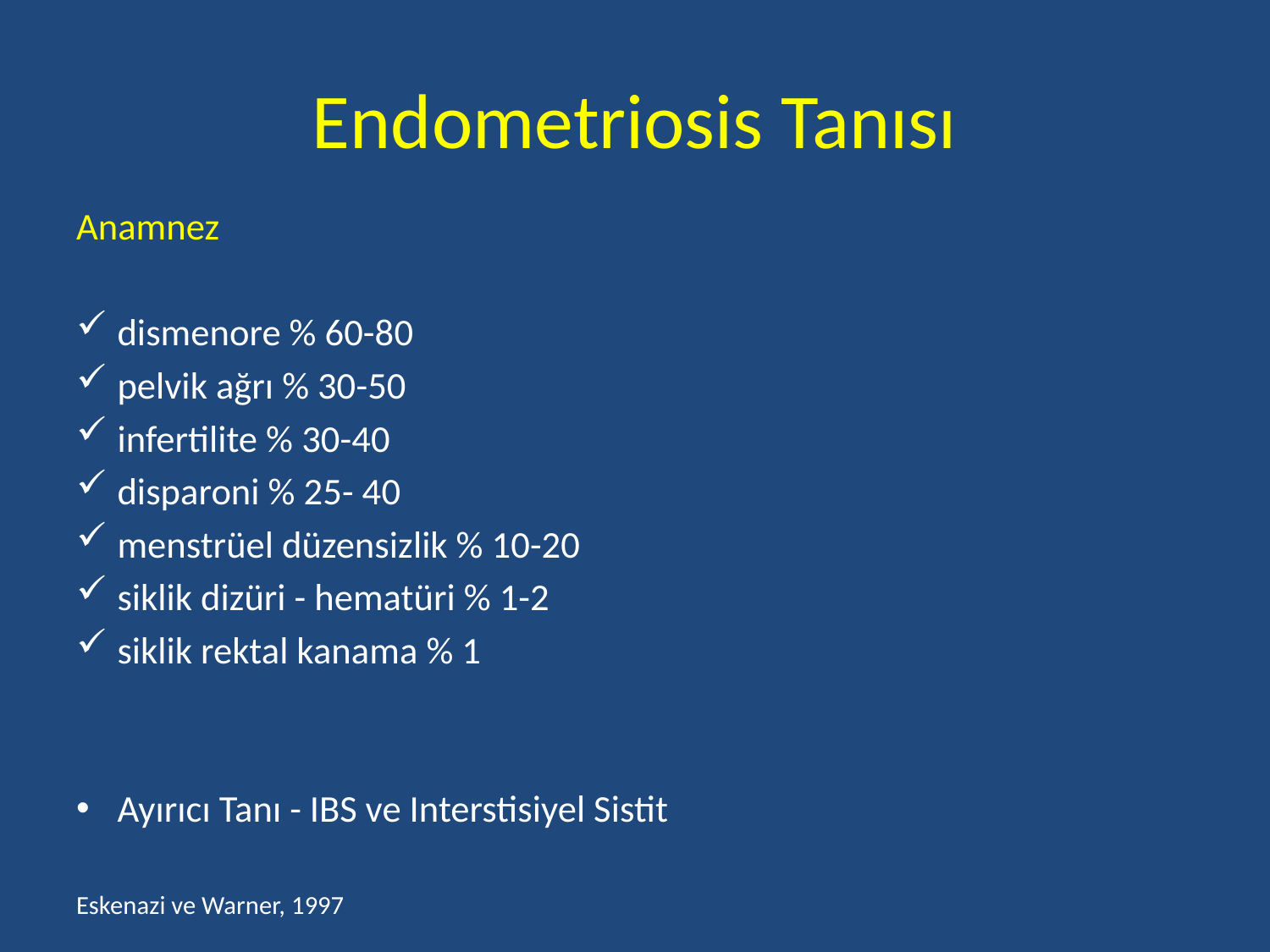

# Endometriosis Tanısı
Anamnez

dismenore % 60-80
pelvik ağrı % 30-50
infertilite % 30-40
disparoni % 25- 40
menstrüel düzensizlik % 10-20
siklik dizüri - hematüri % 1-2
siklik rektal kanama % 1

Ayırıcı Tanı - IBS ve Interstisiyel Sistit

Eskenazi ve Warner, 1997